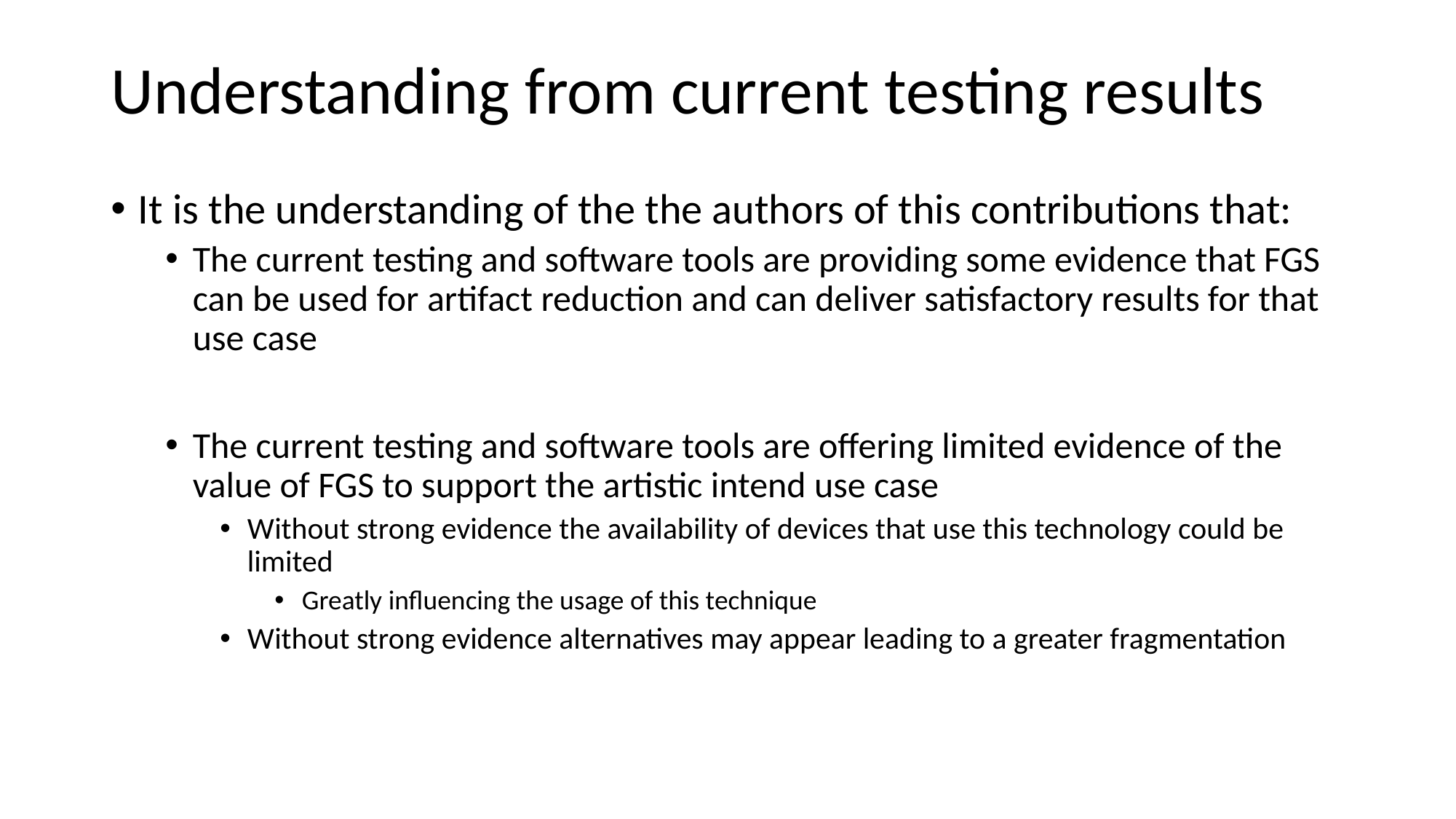

# Understanding from current testing results
It is the understanding of the the authors of this contributions that:
The current testing and software tools are providing some evidence that FGS can be used for artifact reduction and can deliver satisfactory results for that use case

The current testing and software tools are offering limited evidence of the value of FGS to support the artistic intend use case
Without strong evidence the availability of devices that use this technology could be limited
Greatly influencing the usage of this technique
Without strong evidence alternatives may appear leading to a greater fragmentation